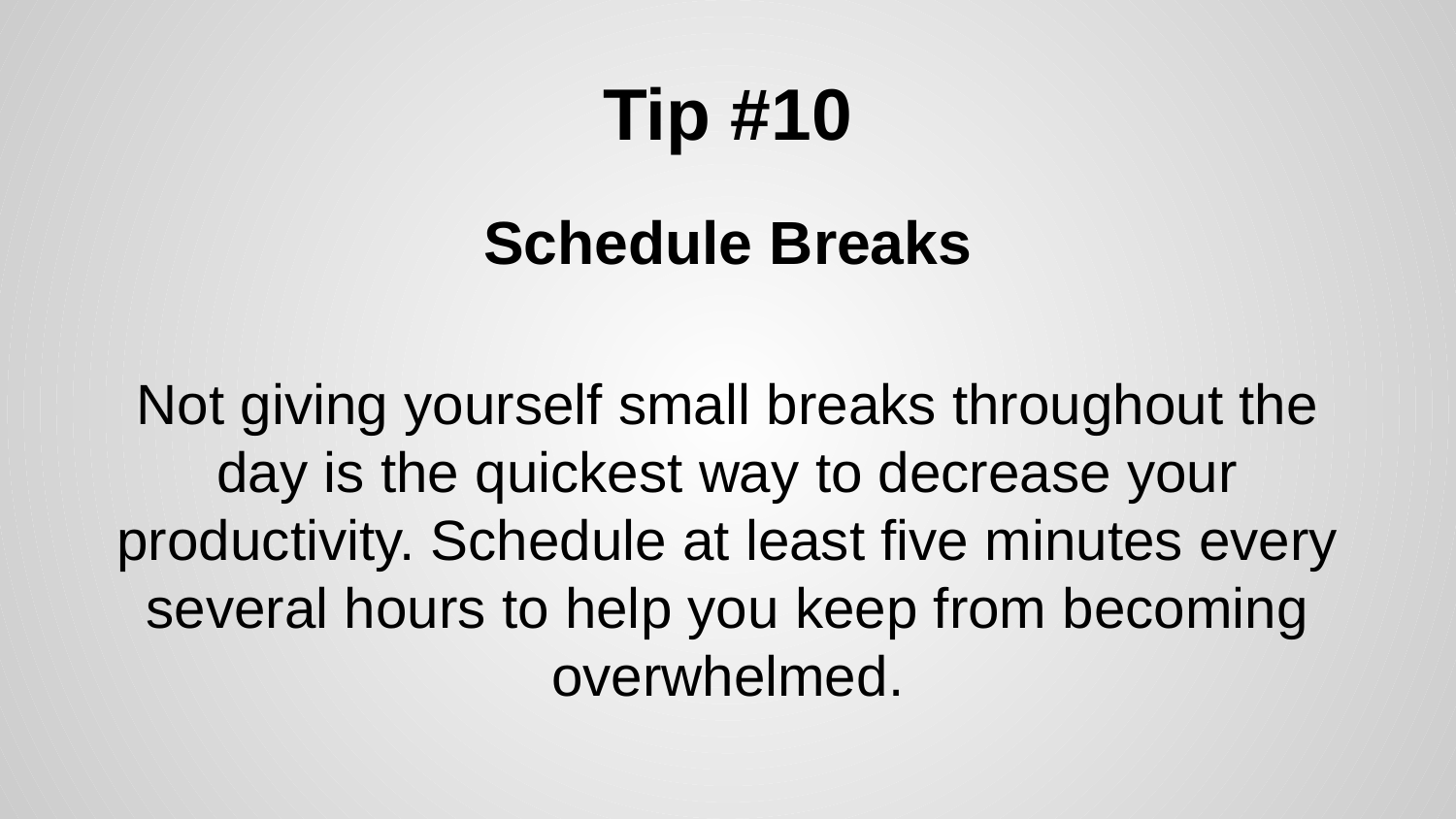

# Tip #10
Schedule Breaks

Not giving yourself small breaks throughout the day is the quickest way to decrease your productivity. Schedule at least five minutes every several hours to help you keep from becoming overwhelmed.